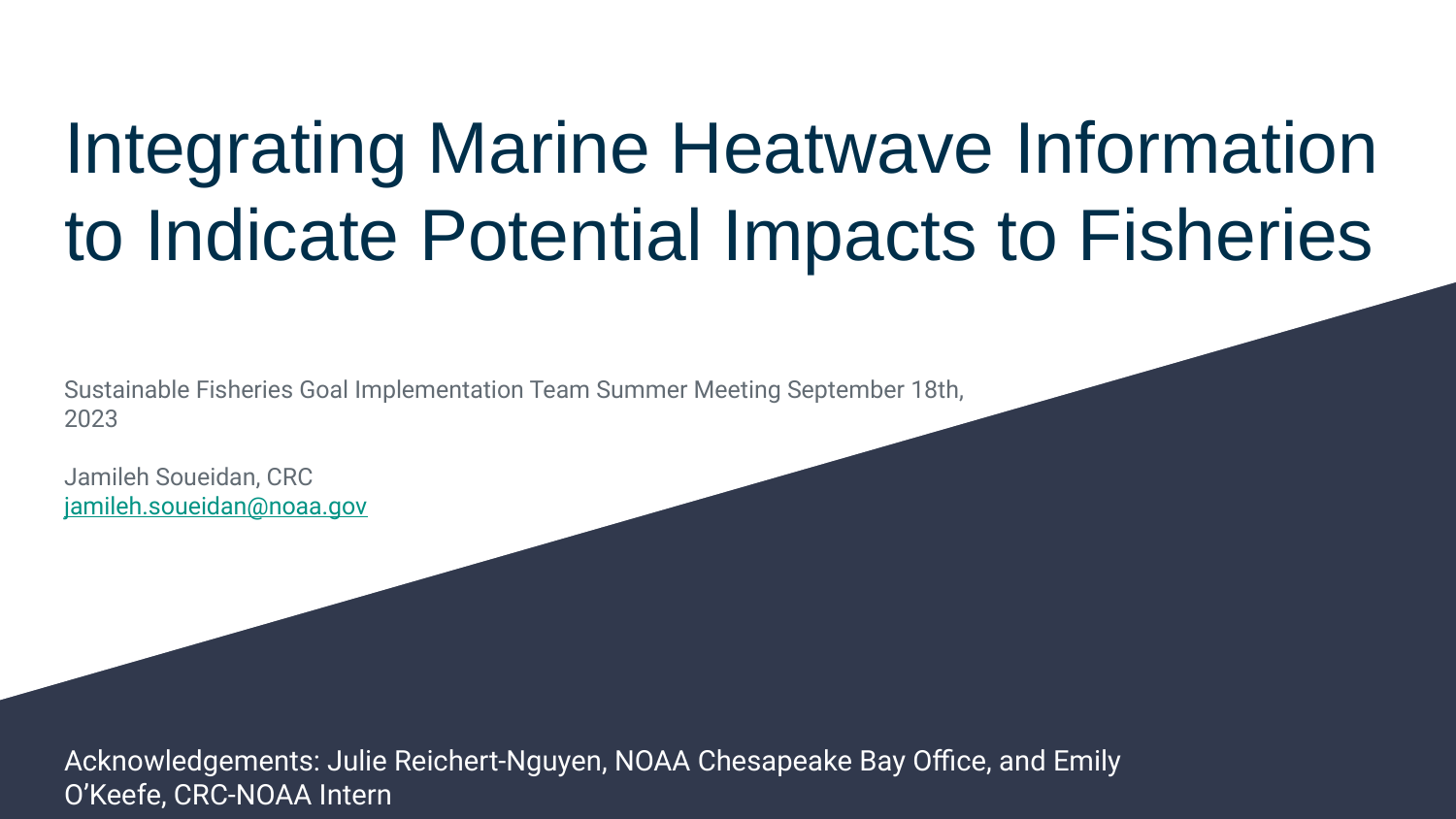

# Integrating Marine Heatwave Information to Indicate Potential Impacts to Fisheries
Sustainable Fisheries Goal Implementation Team Summer Meeting September 18th, 2023

Jamileh Soueidan, CRC
jamileh.soueidan@noaa.gov
Acknowledgements: Julie Reichert-Nguyen, NOAA Chesapeake Bay Office, and Emily O’Keefe, CRC-NOAA Intern